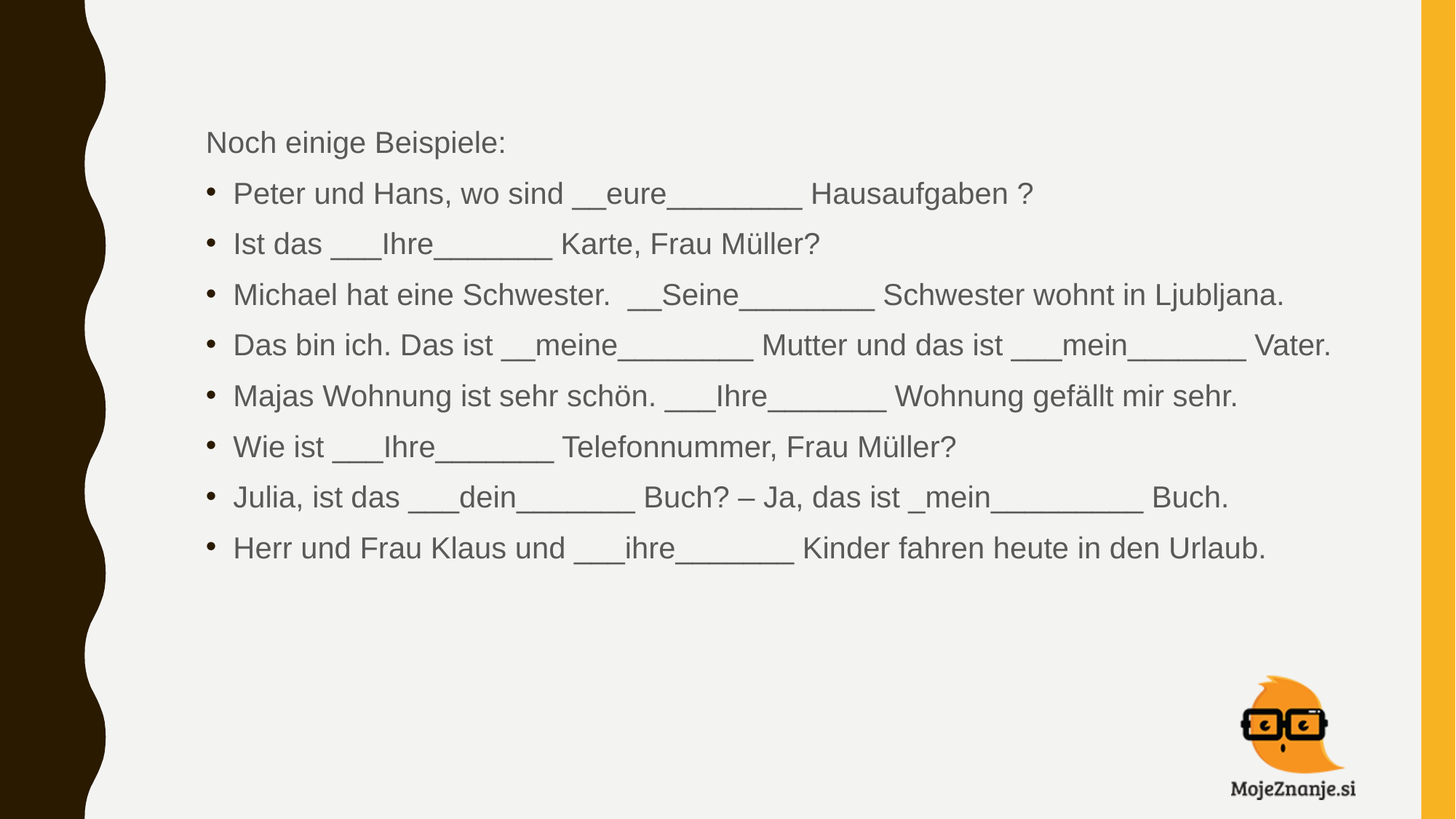

Noch einige Beispiele:
Peter und Hans, wo sind __eure________ Hausaufgaben ?
Ist das ___Ihre_______ Karte, Frau Müller?
Michael hat eine Schwester.  __Seine________ Schwester wohnt in Ljubljana.
Das bin ich. Das ist __meine________ Mutter und das ist ___mein_______ Vater.
Majas Wohnung ist sehr schön. ___Ihre_______ Wohnung gefällt mir sehr.
Wie ist ___Ihre_______ Telefonnummer, Frau Müller?
Julia, ist das ___dein_______ Buch? – Ja, das ist _mein_________ Buch.
Herr und Frau Klaus und ___ihre_______ Kinder fahren heute in den Urlaub.